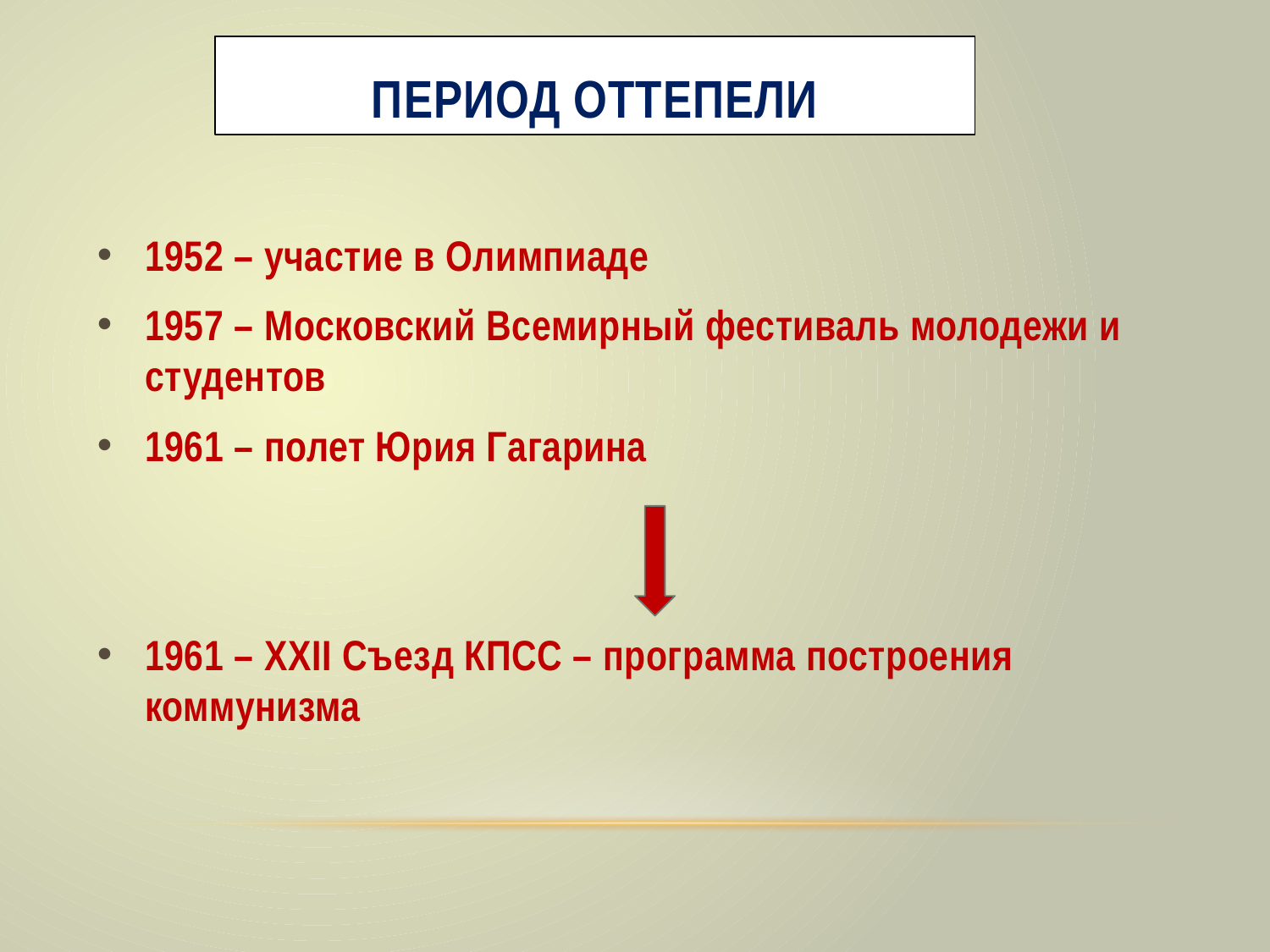

# Период оттепели
1952 – участие в Олимпиаде
1957 – Московский Всемирный фестиваль молодежи и студентов
1961 – полет Юрия Гагарина

1961 – XXII Съезд КПСС – программа построения коммунизма